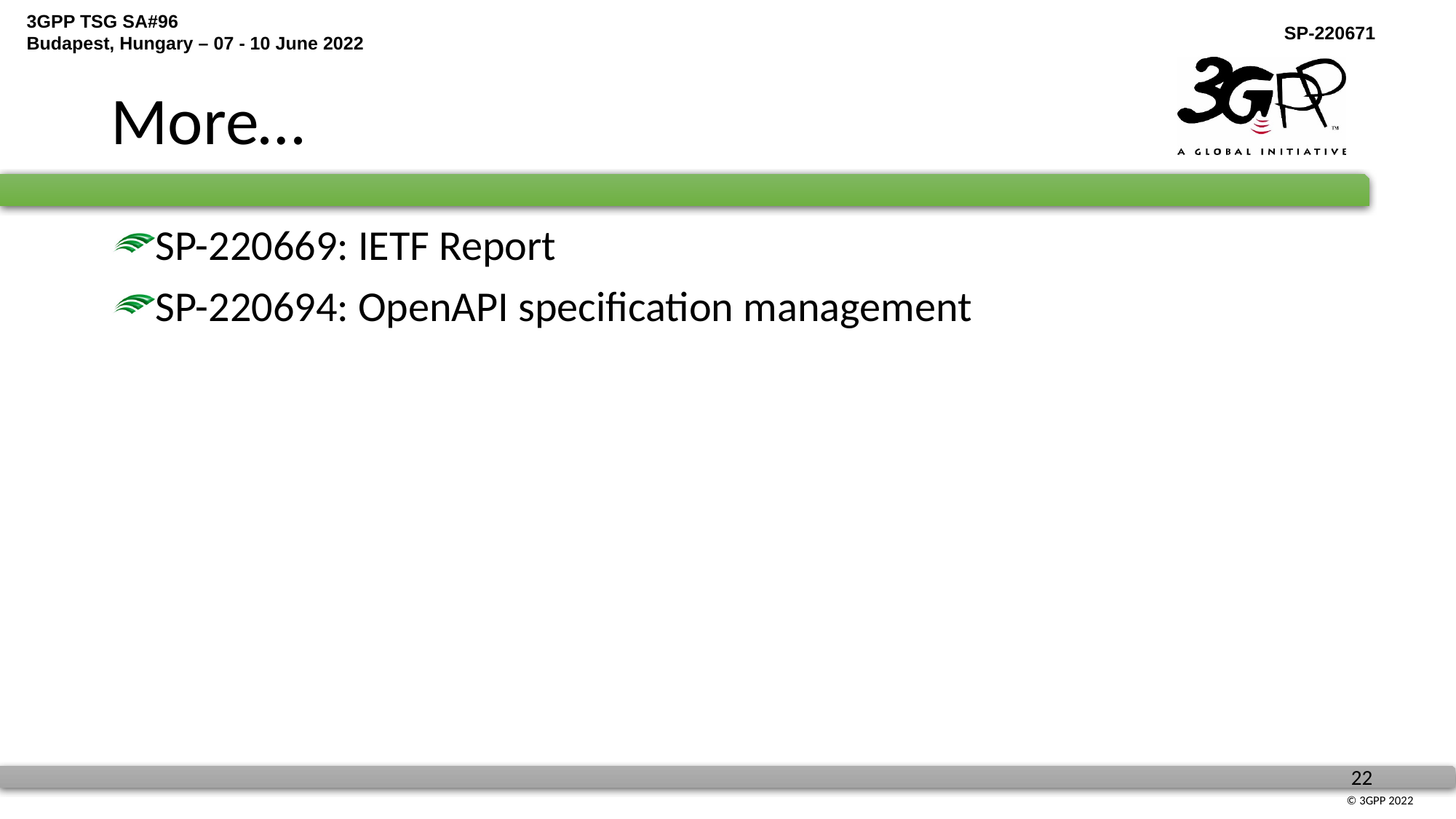

# More…
SP-220669: IETF Report
SP-220694: OpenAPI specification management